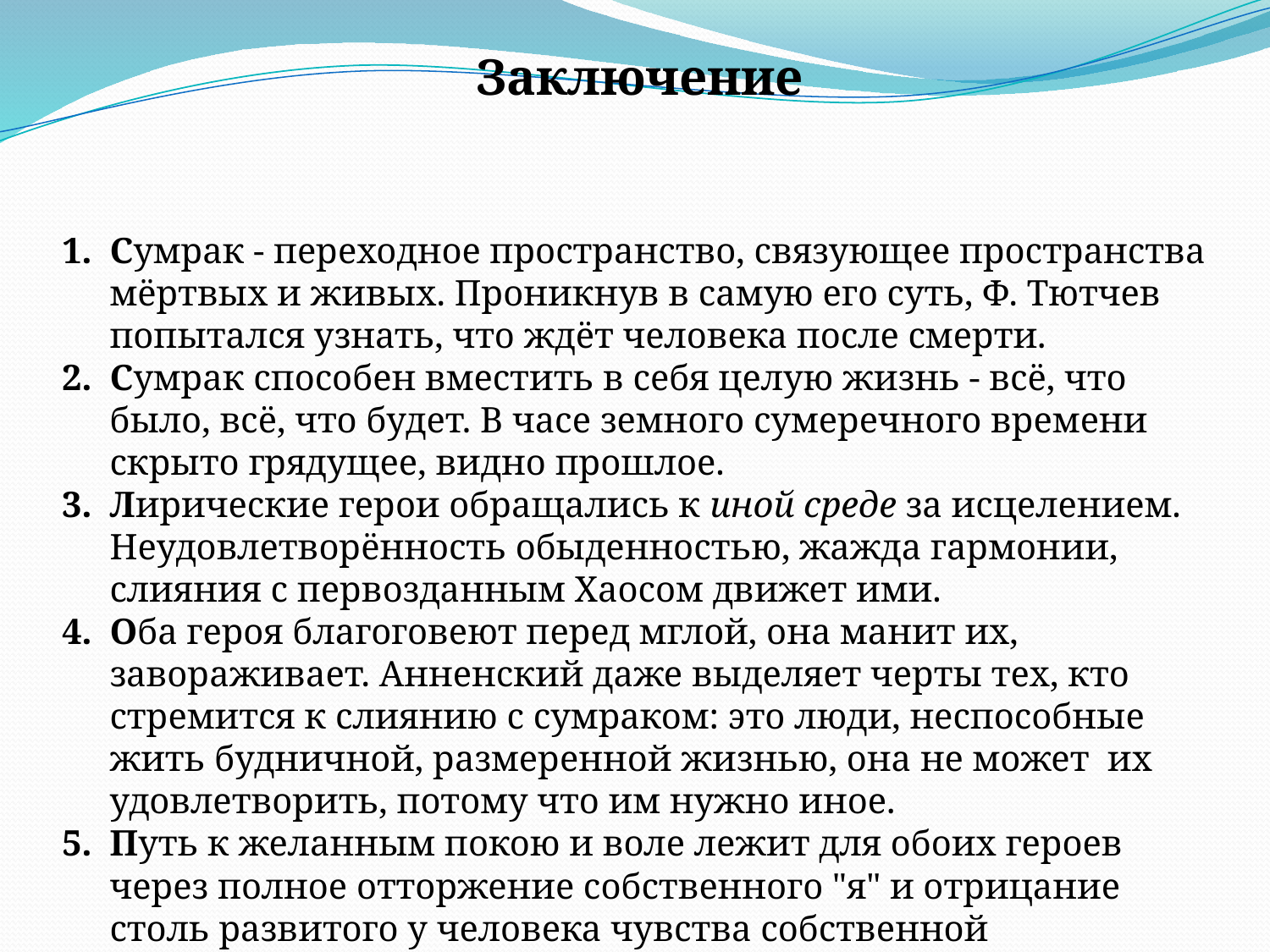

Заключение
Сумрак - переходное пространство, связующее пространства мёртвых и живых. Проникнув в самую его суть, Ф. Тютчев попытался узнать, что ждёт человека после смерти.
Сумрак способен вместить в себя целую жизнь - всё, что было, всё, что будет. В часе земного сумеречного времени скрыто грядущее, видно прошлое.
Лирические герои обращались к иной среде за исцелением. Неудовлетворённость обыденностью, жажда гармонии, слияния с первозданным Хаосом движет ими.
Оба героя благоговеют перед мглой, она манит их, завораживает. Анненский даже выделяет черты тех, кто стремится к слиянию с сумраком: это люди, неспособные жить будничной, размеренной жизнью, она не может  их удовлетворить, потому что им нужно иное.
Путь к желанным покою и воле лежит для обоих героев через полное отторжение собственного "я" и отрицание столь развитого у человека чувства собственной индивидуальности.